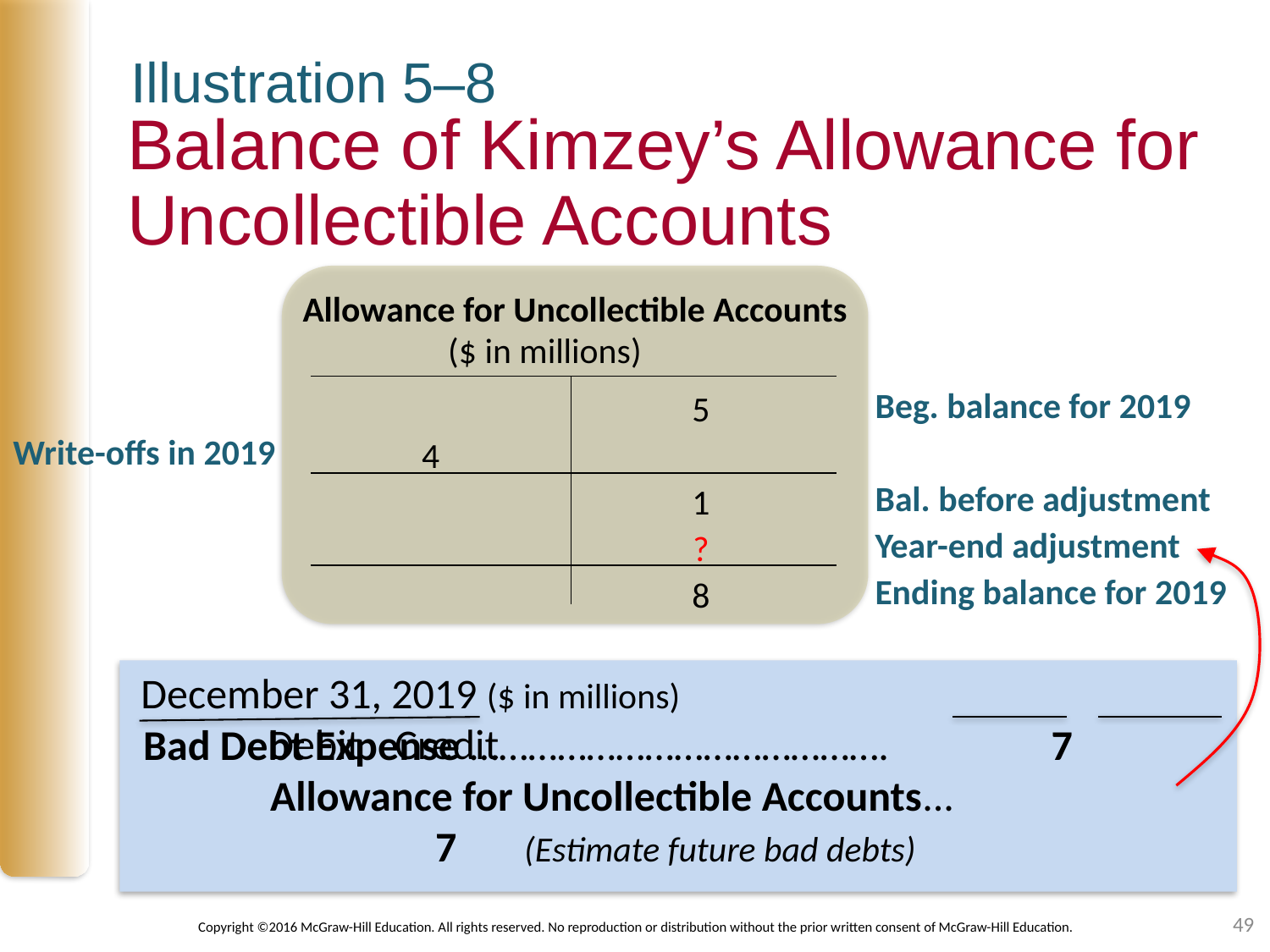

Illustration 5–8
# Balance of Kimzey’s Allowance for Uncollectible Accounts

Allowance for Uncollectible Accounts
($ in millions)
Beg. balance for 2019

Bal. before adjustment
Year-end adjustment
Ending balance for 2019
		5
	4
		1
		?
		8
Write-offs in 2019

December 31, 2019 ($ in millions)					Debit	Credit
Bad Debt Expense …………………………………….	  	  7
	Allowance for Uncollectible Accounts...				    7	(Estimate future bad debts)